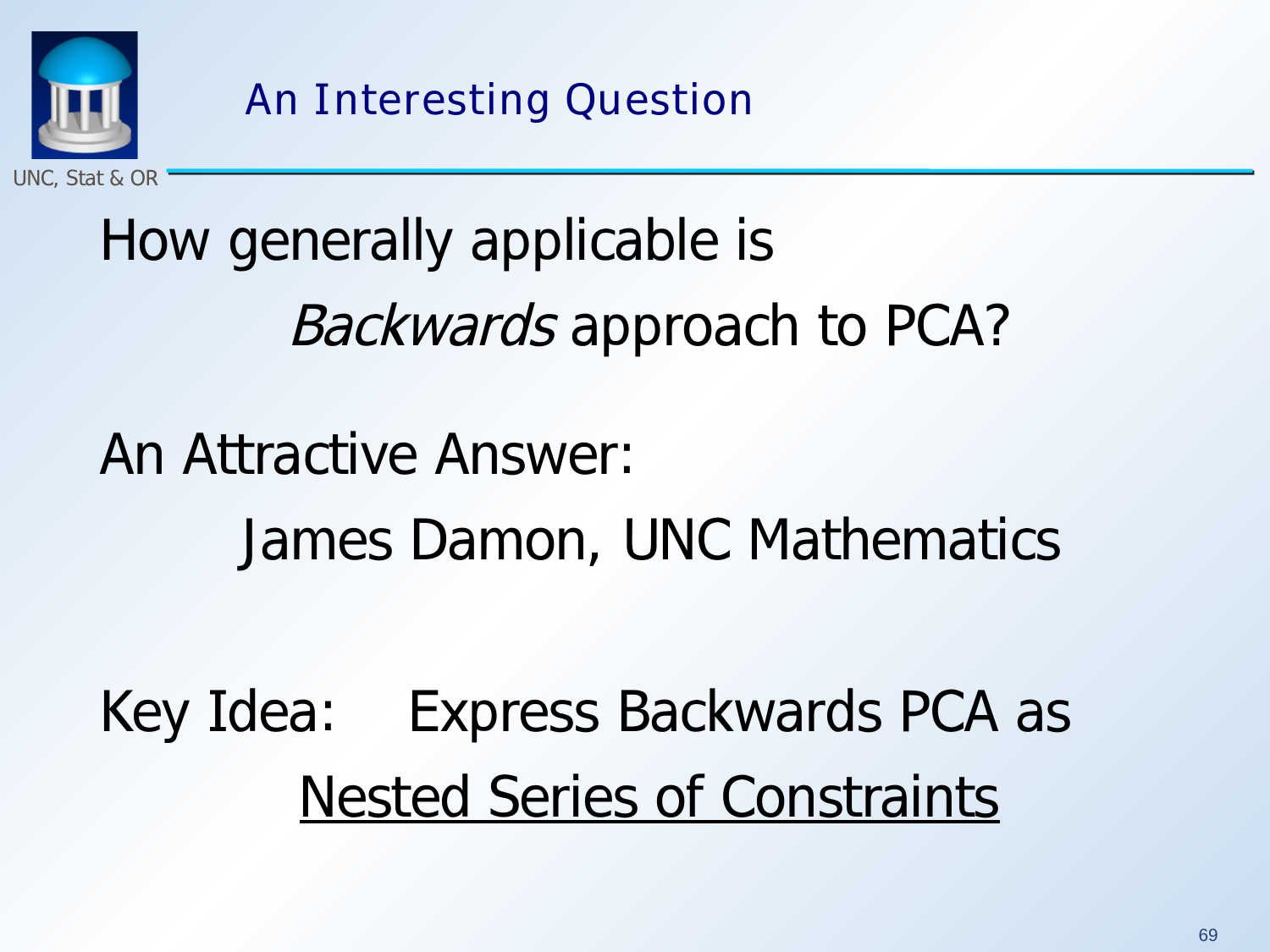

# An Interesting Question
How generally applicable is
Backwards approach to PCA?

An Attractive Answer:
James Damon, UNC Mathematics

Key Idea:    Express Backwards PCA as
Nested Series of Constraints